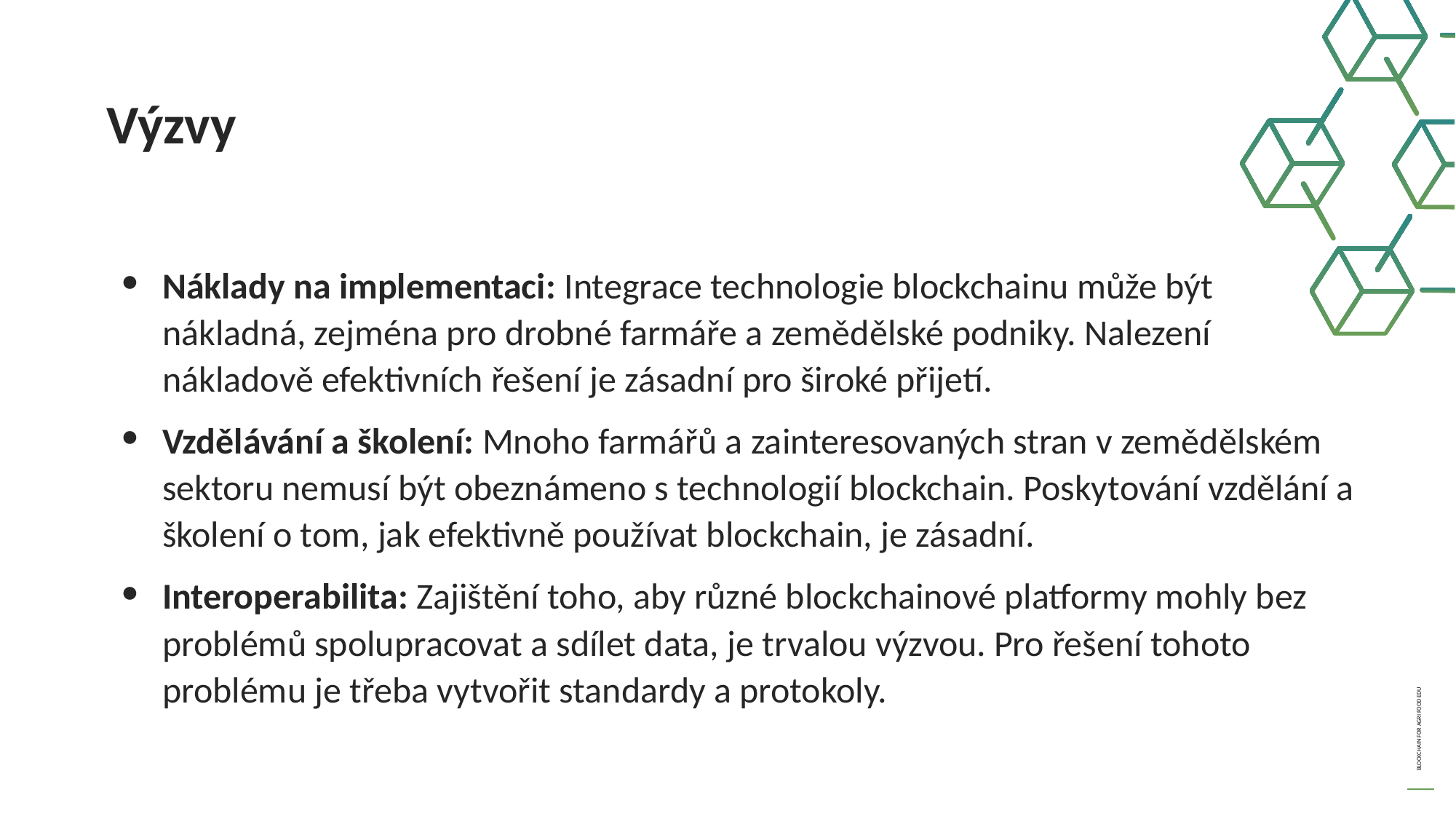

Výzvy
Náklady na implementaci: Integrace technologie blockchainu může být nákladná, zejména pro drobné farmáře a zemědělské podniky. Nalezení nákladově efektivních řešení je zásadní pro široké přijetí.
Vzdělávání a školení: Mnoho farmářů a zainteresovaných stran v zemědělském sektoru nemusí být obeznámeno s technologií blockchain. Poskytování vzdělání a školení o tom, jak efektivně používat blockchain, je zásadní.
Interoperabilita: Zajištění toho, aby různé blockchainové platformy mohly bez problémů spolupracovat a sdílet data, je trvalou výzvou. Pro řešení tohoto problému je třeba vytvořit standardy a protokoly.